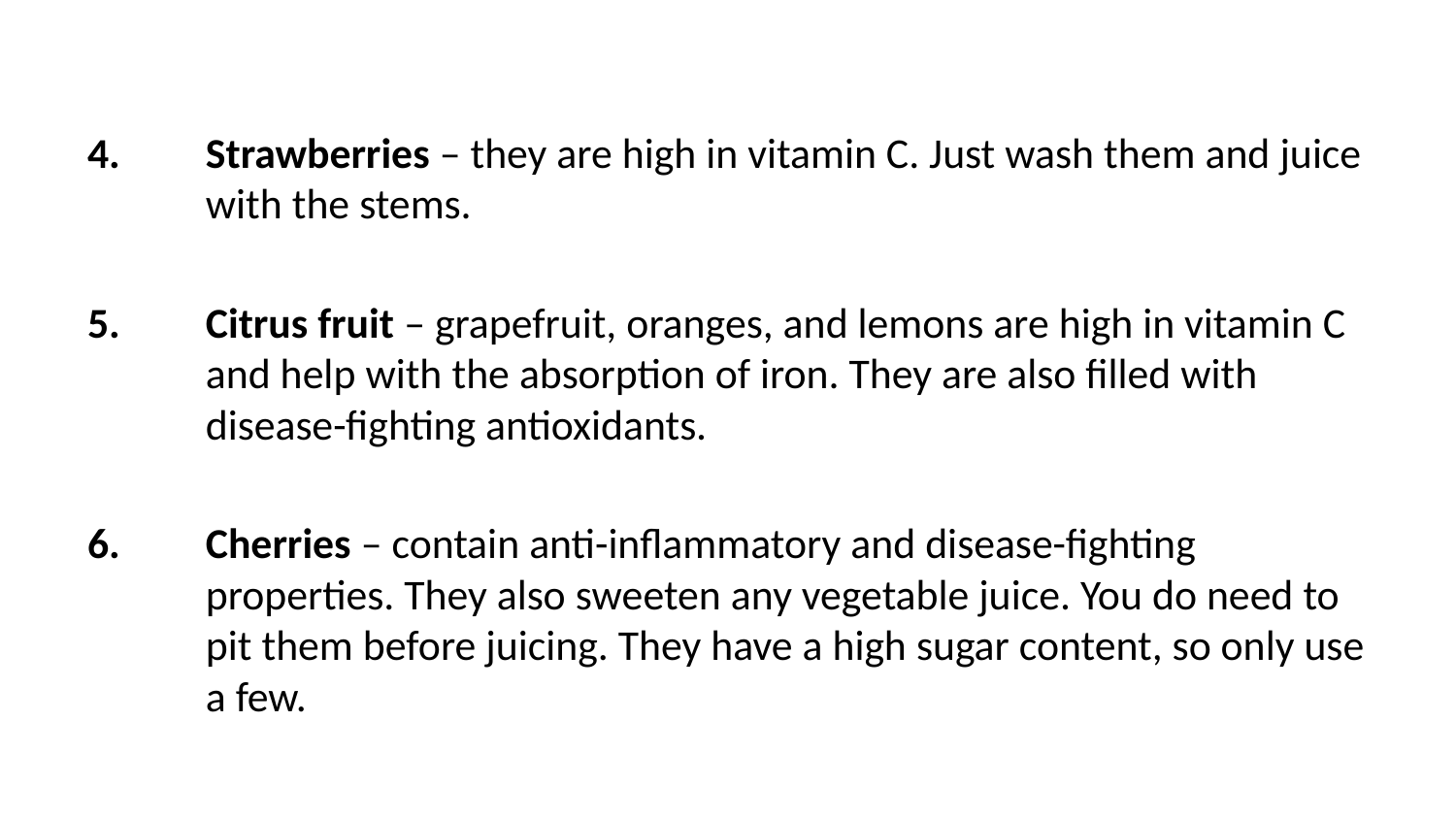

Strawberries – they are high in vitamin C. Just wash them and juice with the stems.

Citrus fruit – grapefruit, oranges, and lemons are high in vitamin C and help with the absorption of iron. They are also filled with disease-fighting antioxidants.

Cherries – contain anti-inflammatory and disease-fighting properties. They also sweeten any vegetable juice. You do need to pit them before juicing. They have a high sugar content, so only use a few.